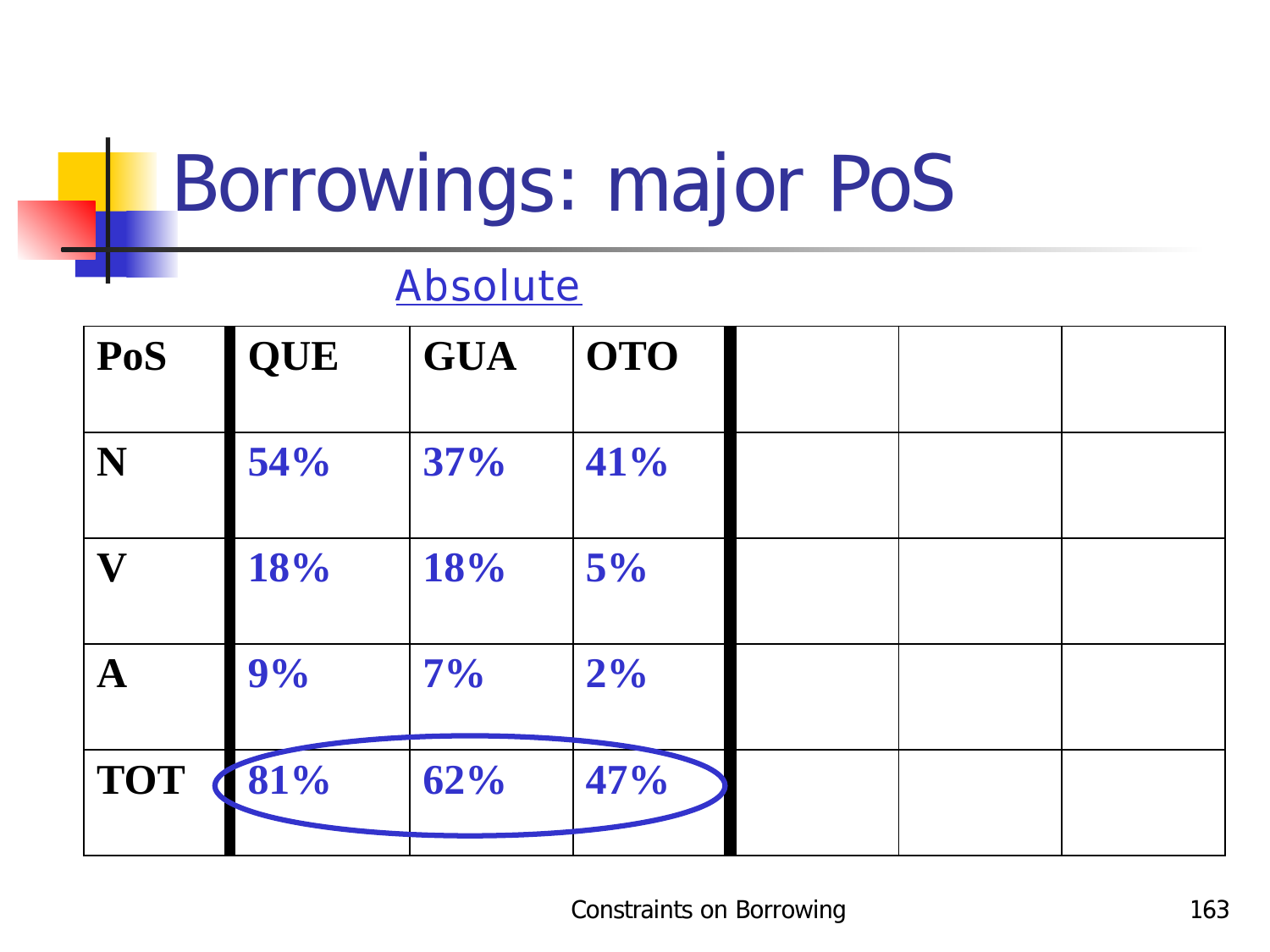

# Borrowings: major PoS

Absolute
| PoS | QUE | GUA | OTO |  |  |  |
| --- | --- | --- | --- | --- | --- | --- |
| N | 54% | 37% | 41% |  |  |  |
| V | 18% | 18% | 5% |  |  |  |
| A | 9% | 7% | 2% |  |  |  |
| TOT | 81% | 62% | 47% |  |  |  |

Constraints on Borrowing
163